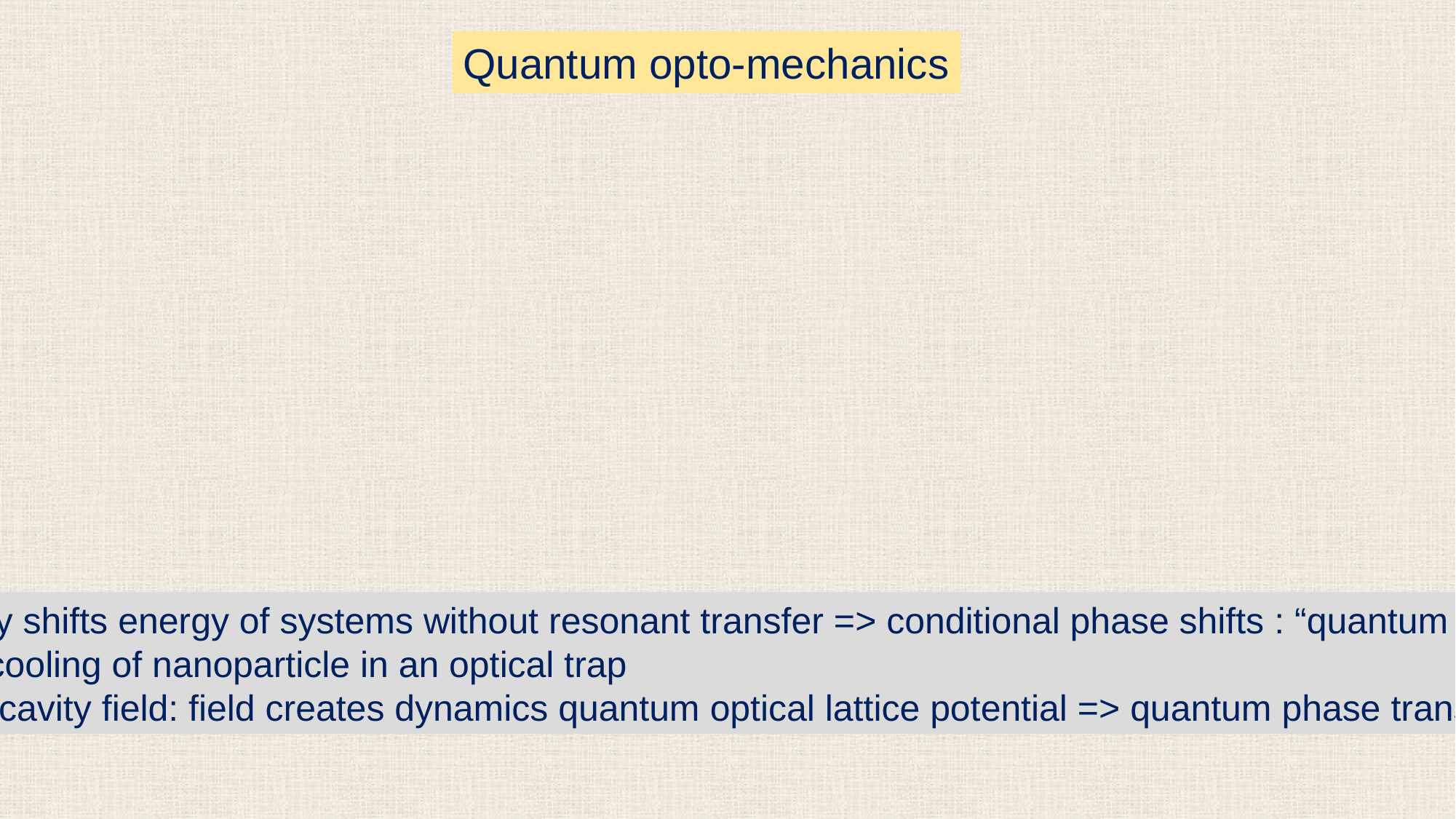

Quantum opto-mechanics
Interaction only shifts energy of systems without resonant transfer => conditional phase shifts : “quantum phase gate”
Ground state cooling of nanoparticle in an optical trap
Cold atoms in cavity field: field creates dynamics quantum optical lattice potential => quantum phase transitions ….